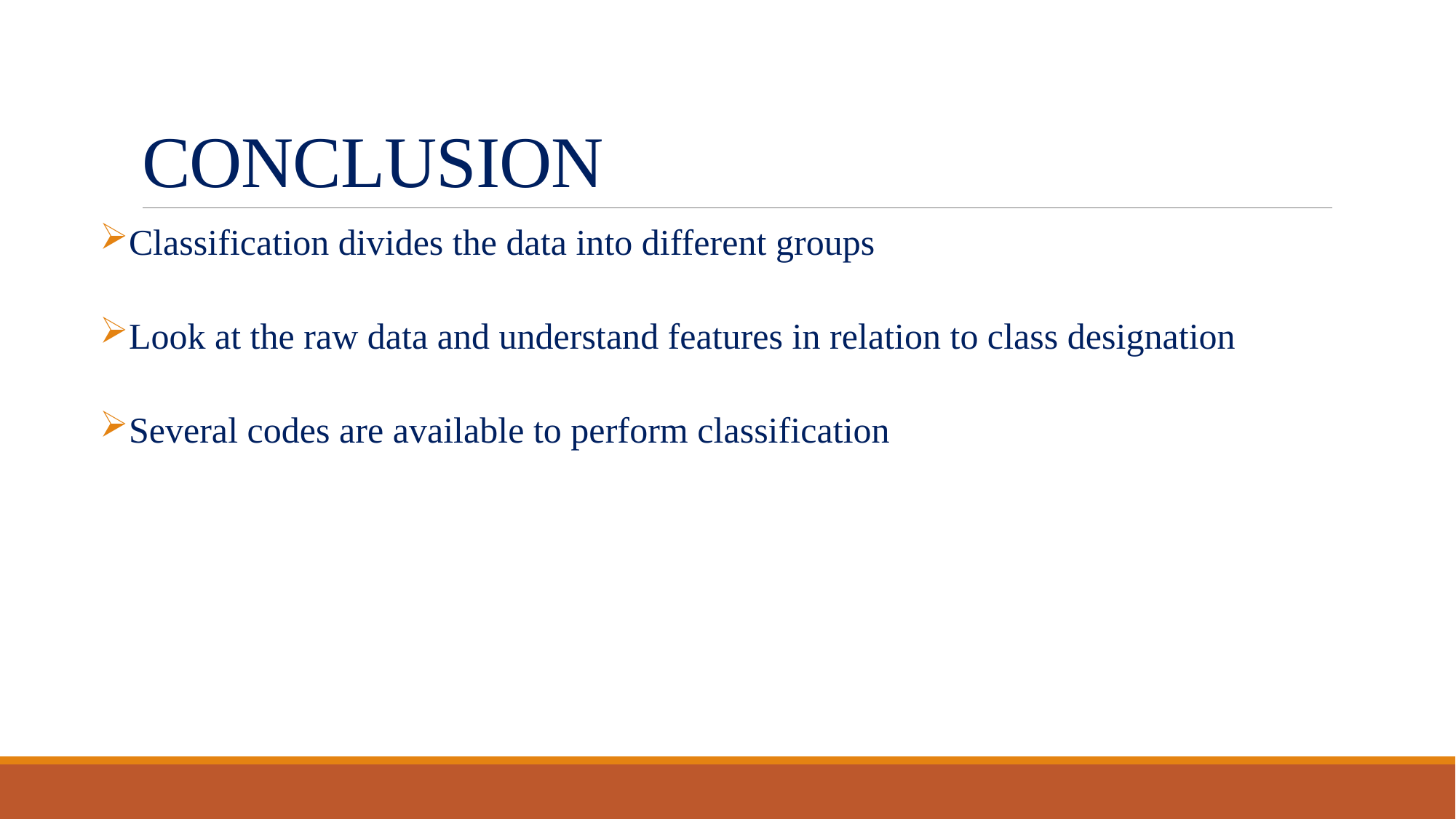

# CONCLUSION
Classification divides the data into different groups
Look at the raw data and understand features in relation to class designation
Several codes are available to perform classification